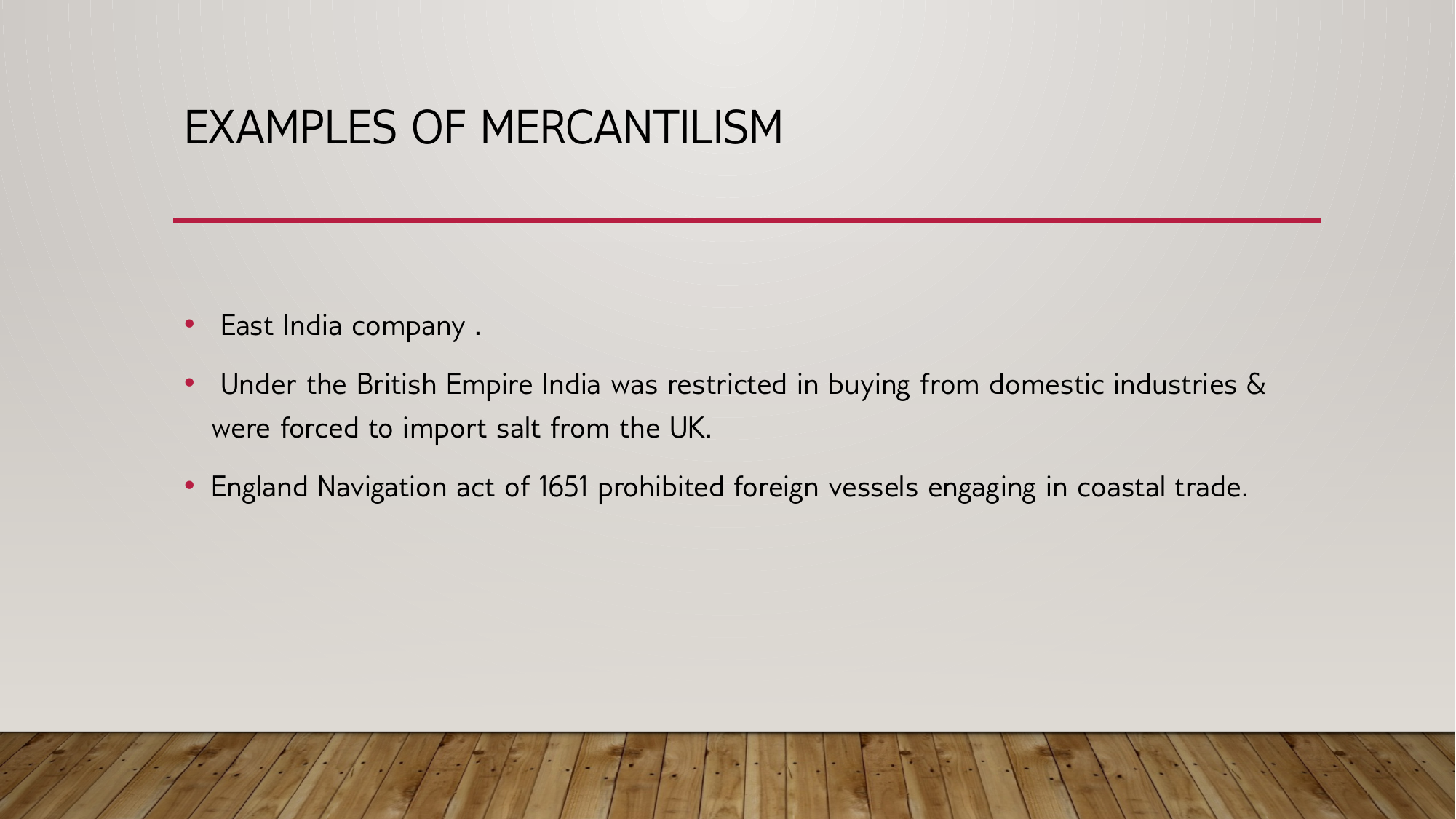

# Examples of mercantilism

 East India company .
 Under the British Empire India was restricted in buying from domestic industries & were forced to import salt from the UK.
England Navigation act of 1651 prohibited foreign vessels engaging in coastal trade.